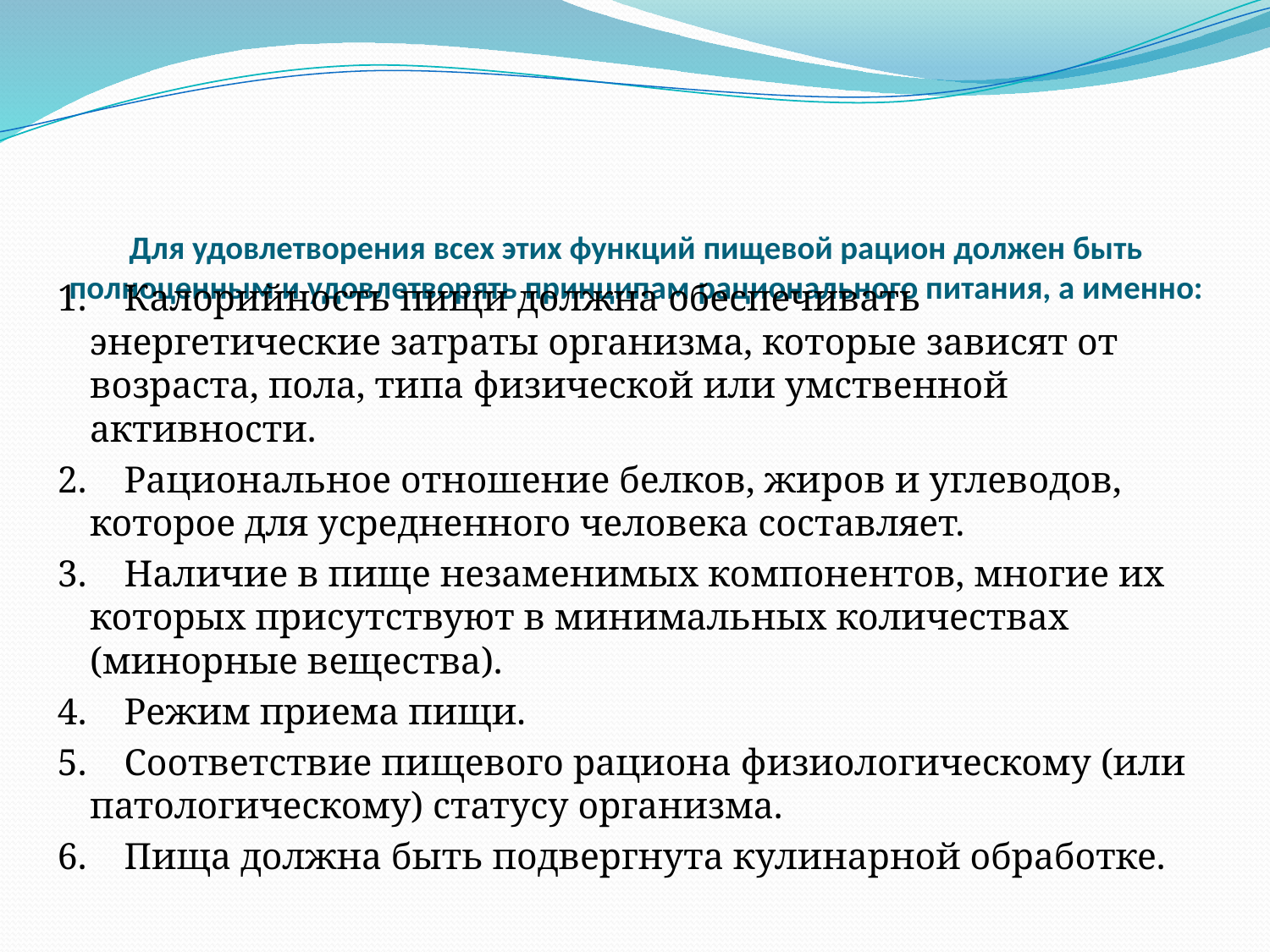

# Для удовлетворения всех этих функций пищевой рацион должен быть полноценным и удовлетворять принципам рационального питания, а именно:
1.    Калорийность пищи должна обеспечивать энергетические затраты организма, которые зависят от возраста, пола, типа физической или умственной активности.
2.    Рациональное отношение белков, жиров и углеводов, которое для усредненного человека составляет.
3.    Наличие в пище незаменимых компонентов, многие их которых присутствуют в минимальных количествах (минорные вещества).
4.    Режим приема пищи.
5.    Соответствие пищевого рациона физиологическому (или патологическому) статусу организма.
6.    Пища должна быть подвергнута кулинарной обработке.